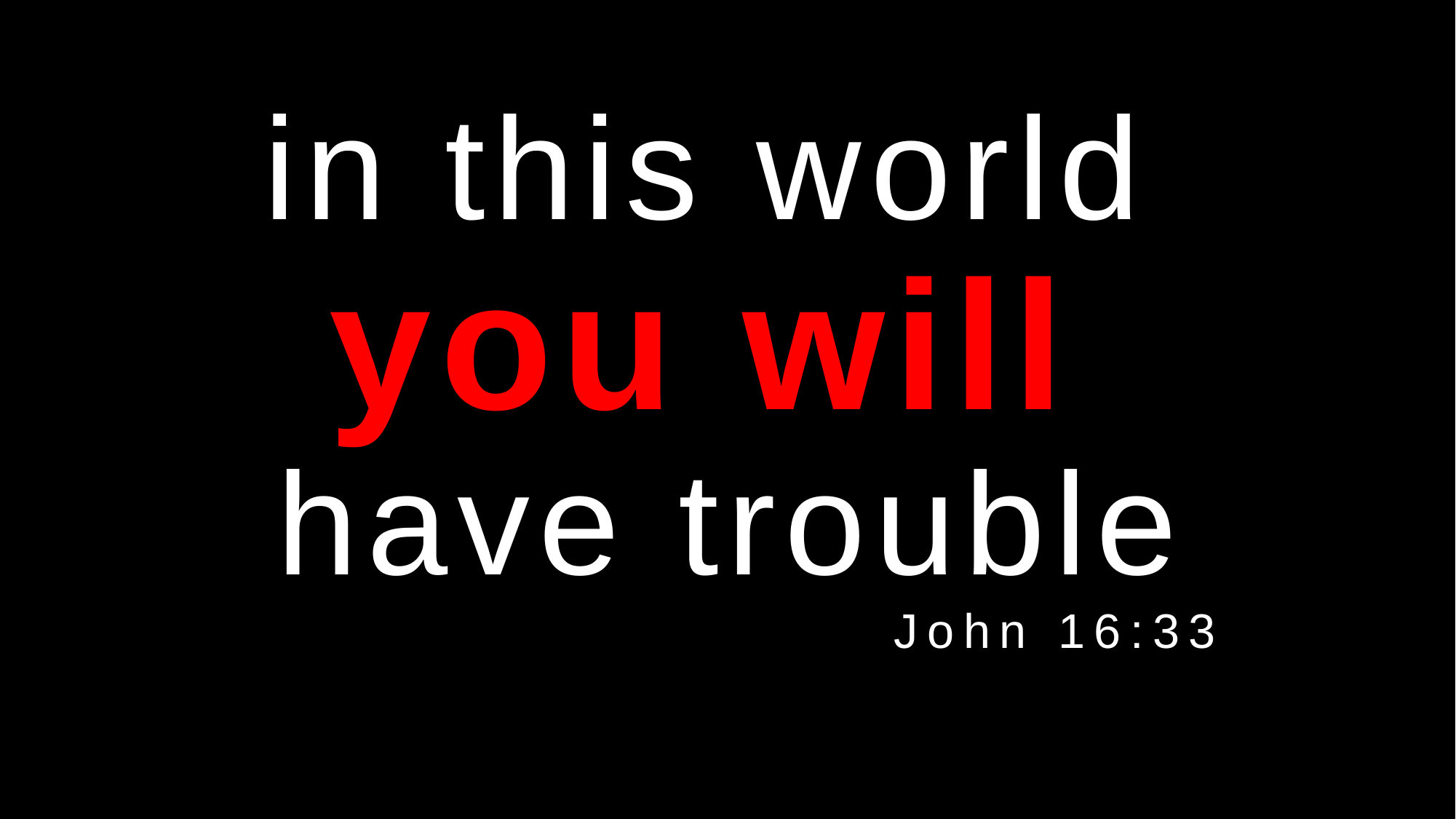

in this world
you will
have trouble
						John 16:33